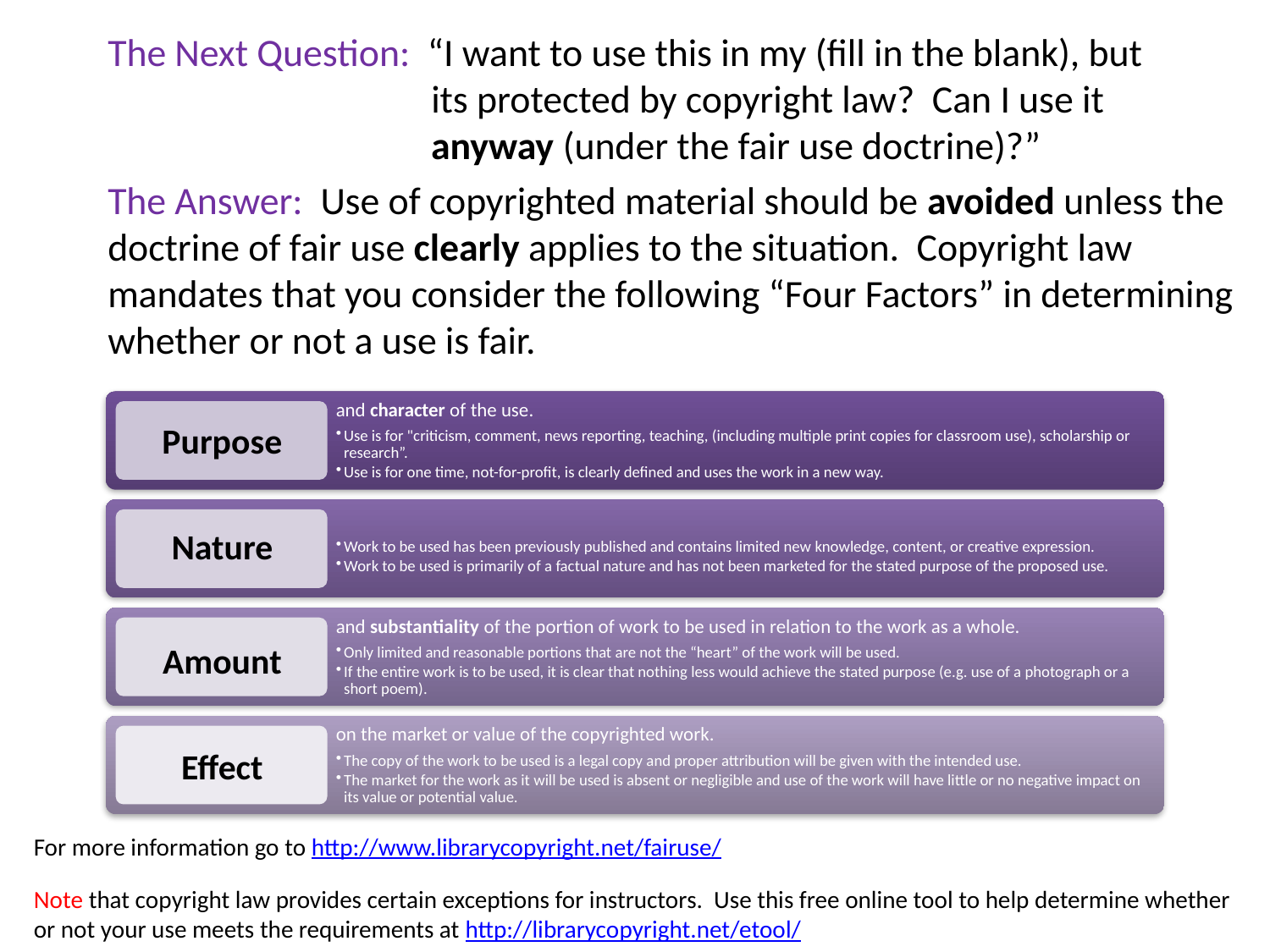

The Next Question:  “I want to use this in my (fill in the blank), but 		        its protected by copyright law?  Can I use it 		        	        anyway (under the fair use doctrine)?”
The Answer:  Use of copyrighted material should be avoided unless the doctrine of fair use clearly applies to the situation.  Copyright law mandates that you consider the following “Four Factors” in determining whether or not a use is fair.
and character of the use.
Use is for "criticism, comment, news reporting, teaching, (including multiple print copies for classroom use), scholarship or research”.
Use is for one time, not-for-profit, is clearly defined and uses the work in a new way.

Work to be used has been previously published and contains limited new knowledge, content, or creative expression.
Work to be used is primarily of a factual nature and has not been marketed for the stated purpose of the proposed use.
and substantiality of the portion of work to be used in relation to the work as a whole.
Only limited and reasonable portions that are not the “heart” of the work will be used.
If the entire work is to be used, it is clear that nothing less would achieve the stated purpose (e.g. use of a photograph or a short poem).
on the market or value of the copyrighted work.
The copy of the work to be used is a legal copy and proper attribution will be given with the intended use.
The market for the work as it will be used is absent or negligible and use of the work will have little or no negative impact on its value or potential value.
Purpose
Nature
Amount
Effect
For more information go to http://www.librarycopyright.net/fairuse/
Note that copyright law provides certain exceptions for instructors.  Use this free online tool to help determine whether or not your use meets the requirements at http://librarycopyright.net/etool/